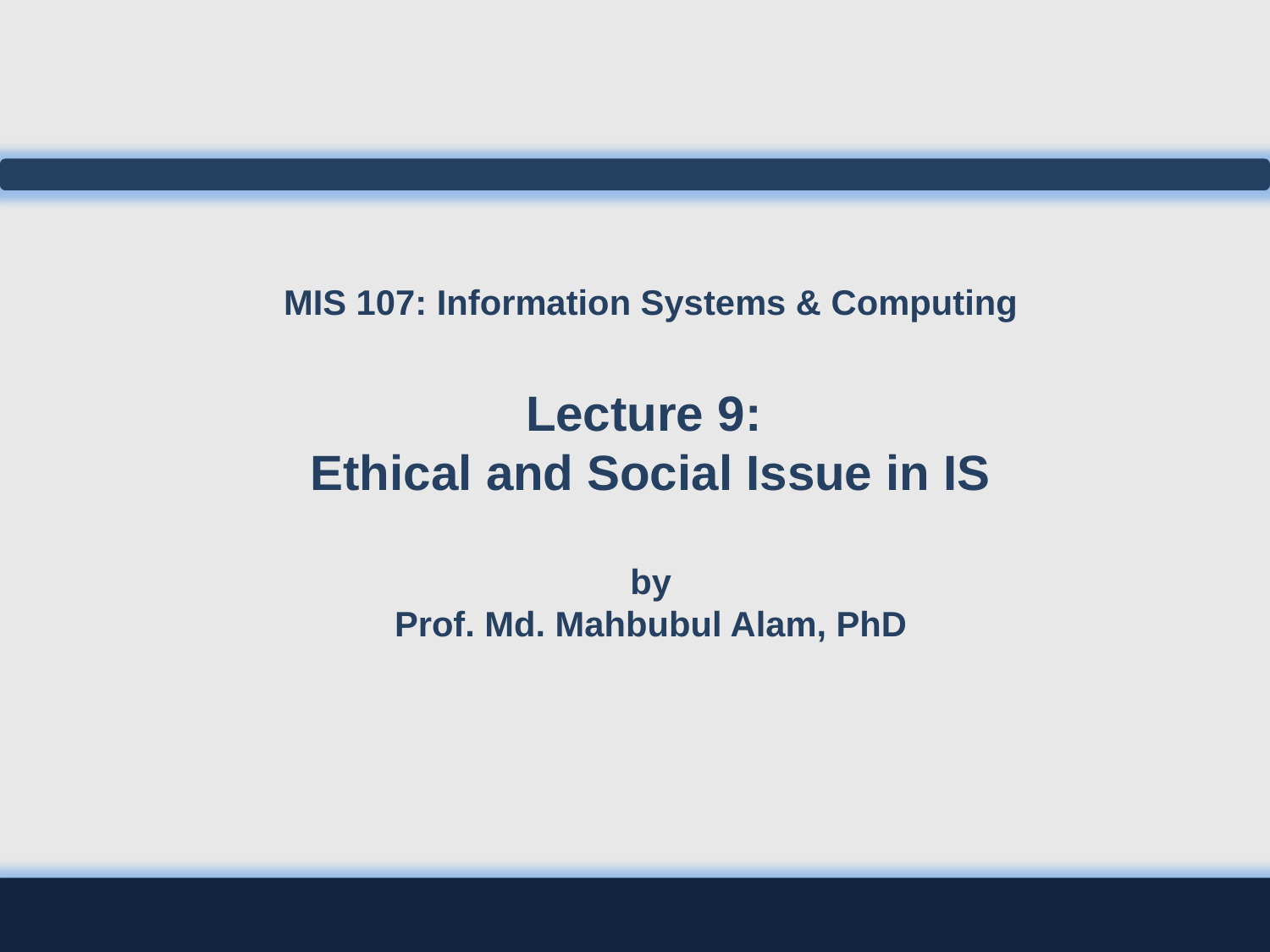

# MIS 107: Information Systems & Computing Lecture 9: Ethical and Social Issue in IS by Prof. Md. Mahbubul Alam, PhD